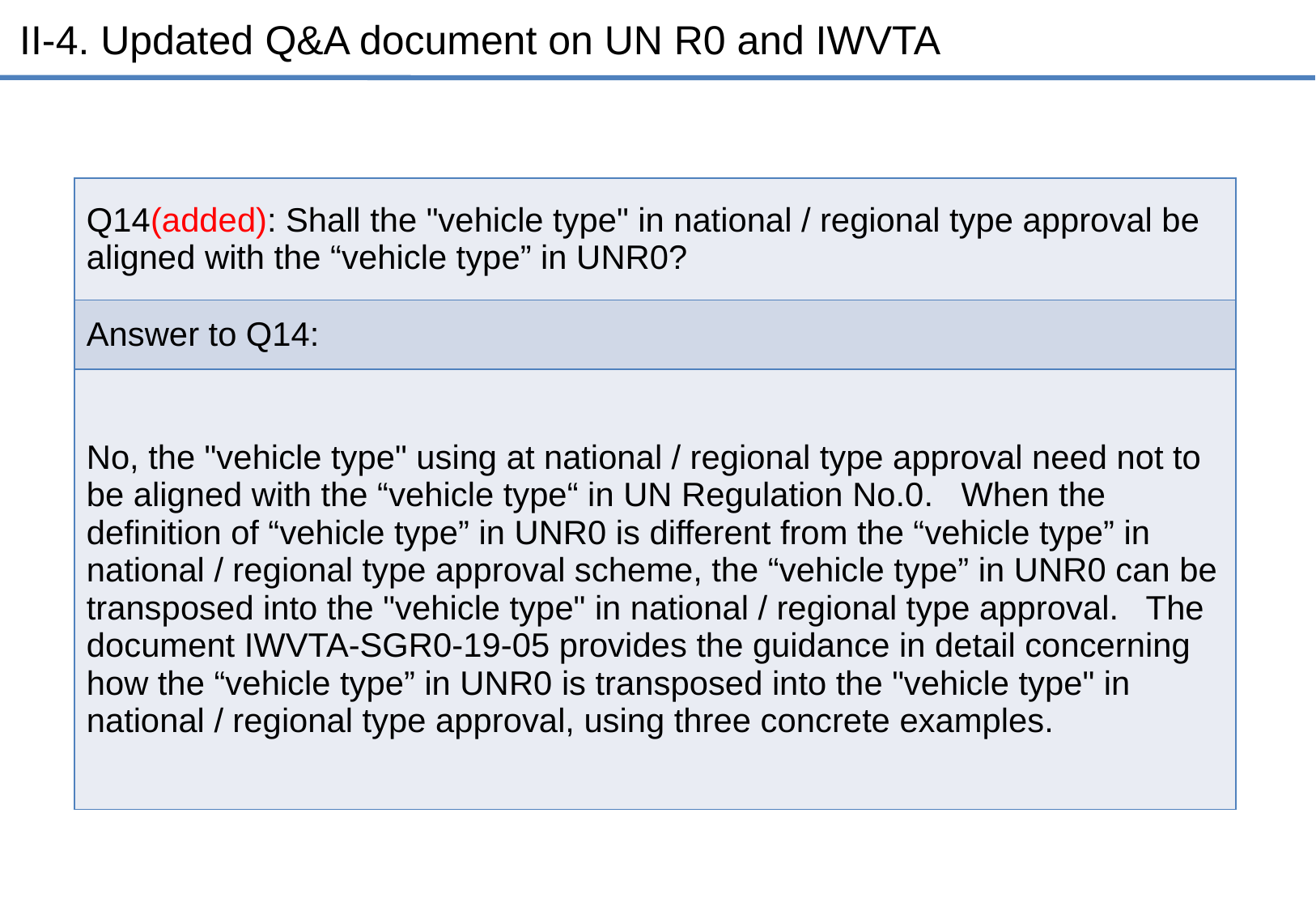

II-4. Updated Q&A document on UN R0 and IWVTA

| Q14(added): Shall the "vehicle type" in national / regional type approval be aligned with the “vehicle type” in UNR0? |
| --- |
| Answer to Q14: |
| No, the "vehicle type" using at national / regional type approval need not to be aligned with the “vehicle type“ in UN Regulation No.0. When the definition of “vehicle type” in UNR0 is different from the “vehicle type” in national / regional type approval scheme, the “vehicle type” in UNR0 can be transposed into the "vehicle type" in national / regional type approval. The document IWVTA-SGR0-19-05 provides the guidance in detail concerning how the “vehicle type” in UNR0 is transposed into the "vehicle type" in national / regional type approval, using three concrete examples. |